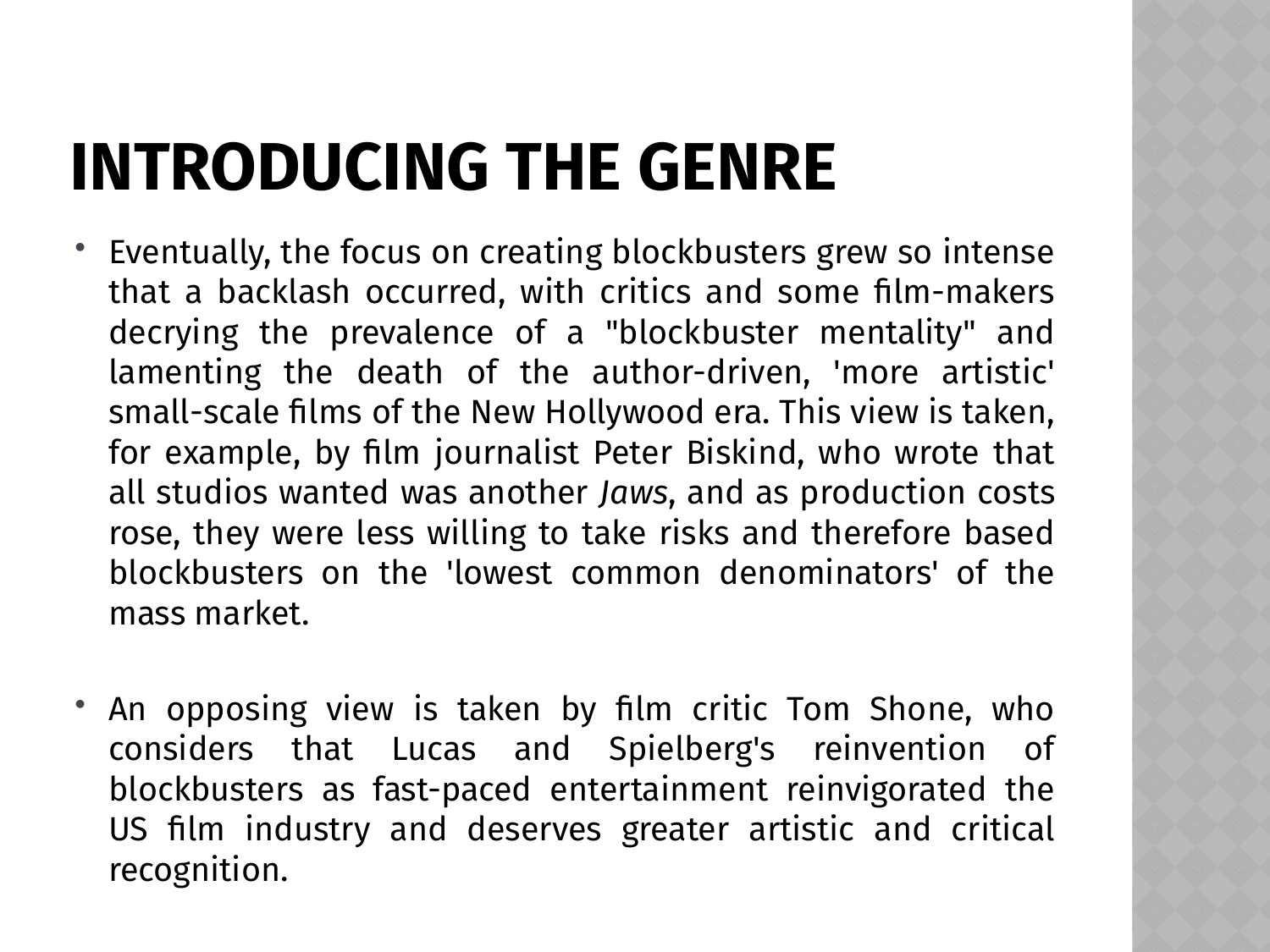

# Introducing the genre
Eventually, the focus on creating blockbusters grew so intense that a backlash occurred, with critics and some film-makers decrying the prevalence of a "blockbuster mentality" and lamenting the death of the author-driven, 'more artistic' small-scale films of the New Hollywood era. This view is taken, for example, by film journalist Peter Biskind, who wrote that all studios wanted was another Jaws, and as production costs rose, they were less willing to take risks and therefore based blockbusters on the 'lowest common denominators' of the mass market.

An opposing view is taken by film critic Tom Shone, who considers that Lucas and Spielberg's reinvention of blockbusters as fast-paced entertainment reinvigorated the US film industry and deserves greater artistic and critical recognition.